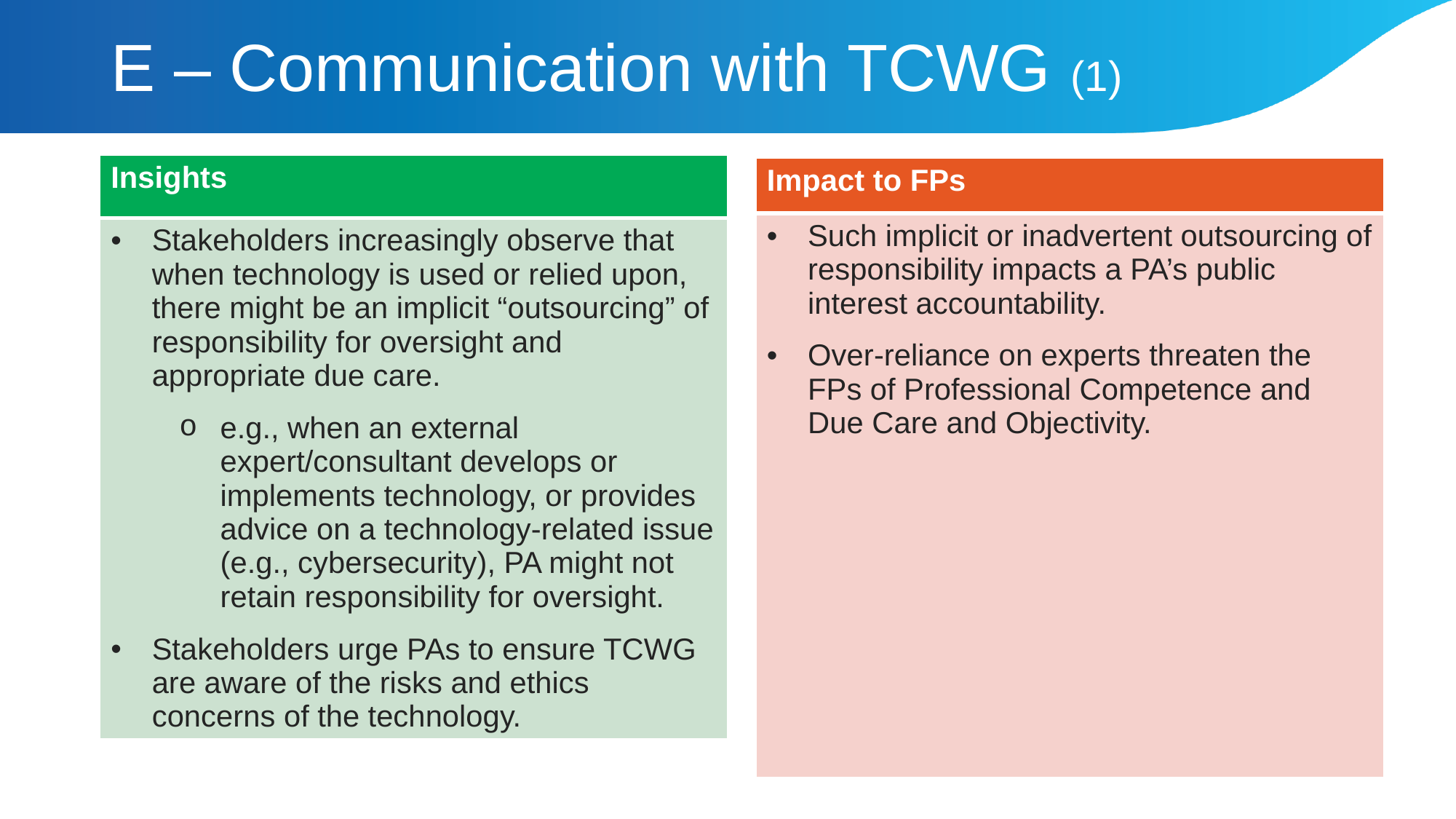

# E – Communication with TCWG (1)
| Insights |
| --- |
| Stakeholders increasingly observe that when technology is used or relied upon, there might be an implicit “outsourcing” of responsibility for oversight and appropriate due care. e.g., when an external expert/consultant develops or implements technology, or provides advice on a technology-related issue (e.g., cybersecurity), PA might not retain responsibility for oversight. Stakeholders urge PAs to ensure TCWG are aware of the risks and ethics concerns of the technology. |
| Impact to FPs |
| --- |
| Such implicit or inadvertent outsourcing of responsibility impacts a PA’s public interest accountability. Over-reliance on experts threaten the FPs of Professional Competence and Due Care and Objectivity. |